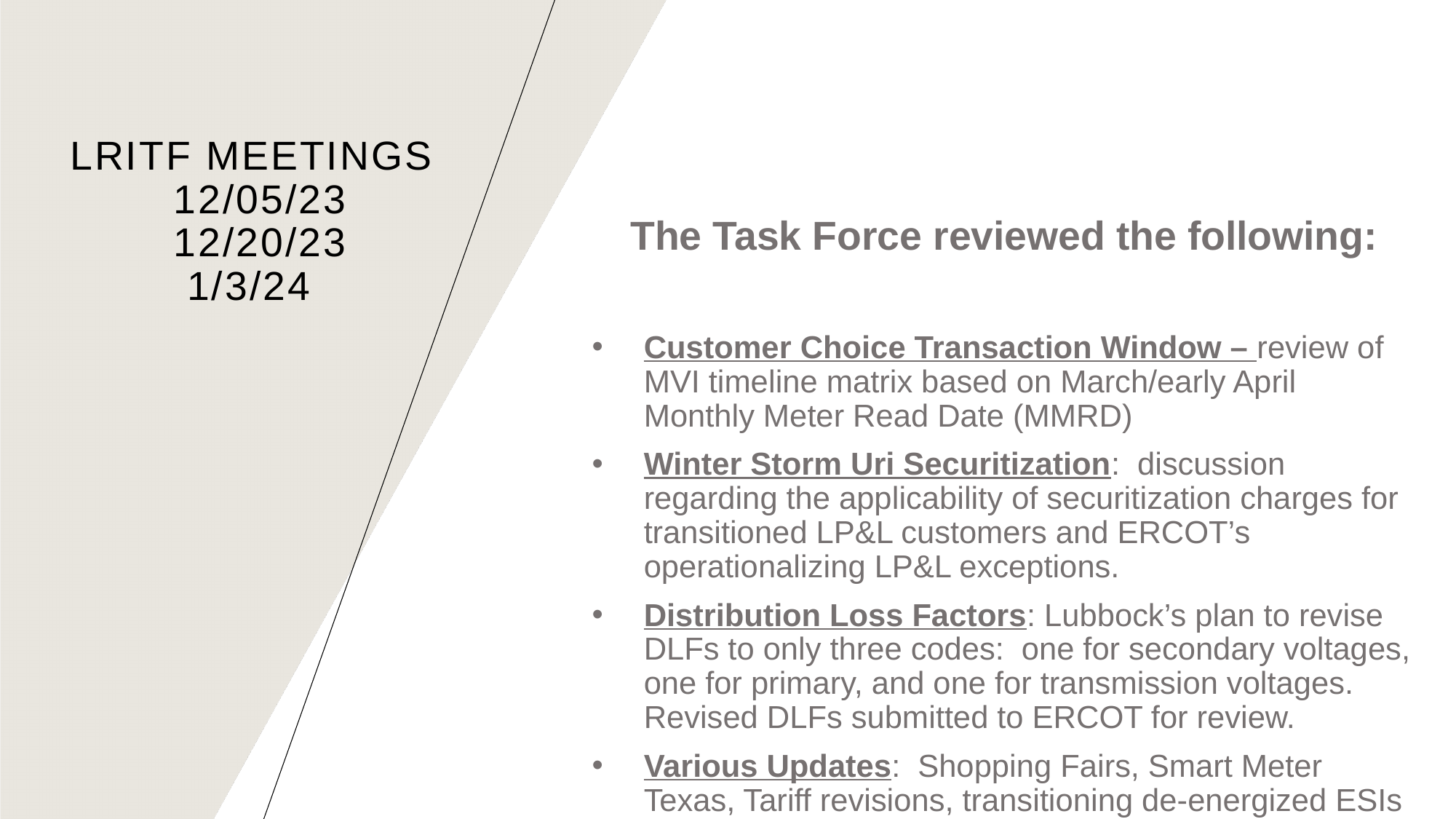

# LRITF meetings 12/05/23 12/20/23 1/3/24
The Task Force reviewed the following:

Customer Choice Transaction Window – review of MVI timeline matrix based on March/early April Monthly Meter Read Date (MMRD)
Winter Storm Uri Securitization:  discussion regarding the applicability of securitization charges for transitioned LP&L customers and ERCOT’s operationalizing LP&L exceptions.
Distribution Loss Factors: Lubbock’s plan to revise DLFs to only three codes:  one for secondary voltages, one for primary, and one for transmission voltages.  Revised DLFs submitted to ERCOT for review.
Various Updates:  Shopping Fairs, Smart Meter Texas, Tariff revisions, transitioning de-energized ESIs (clearance requests), historical LP&L rates, Aggregate # of ESIs per load profile